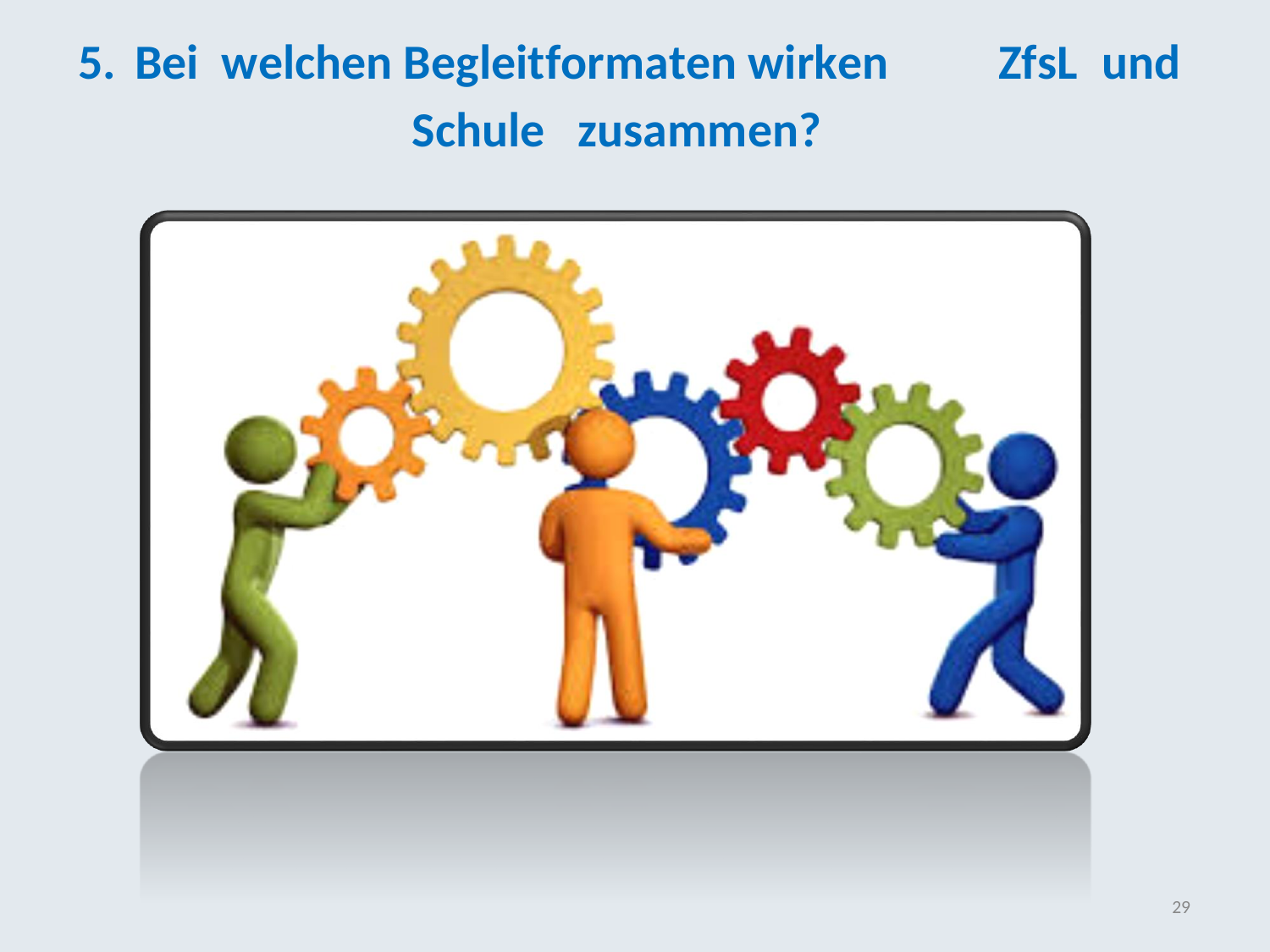

5.
Bei
welchen Begleitformaten wirken
ZfsL
und
Schule
zusammen?

29